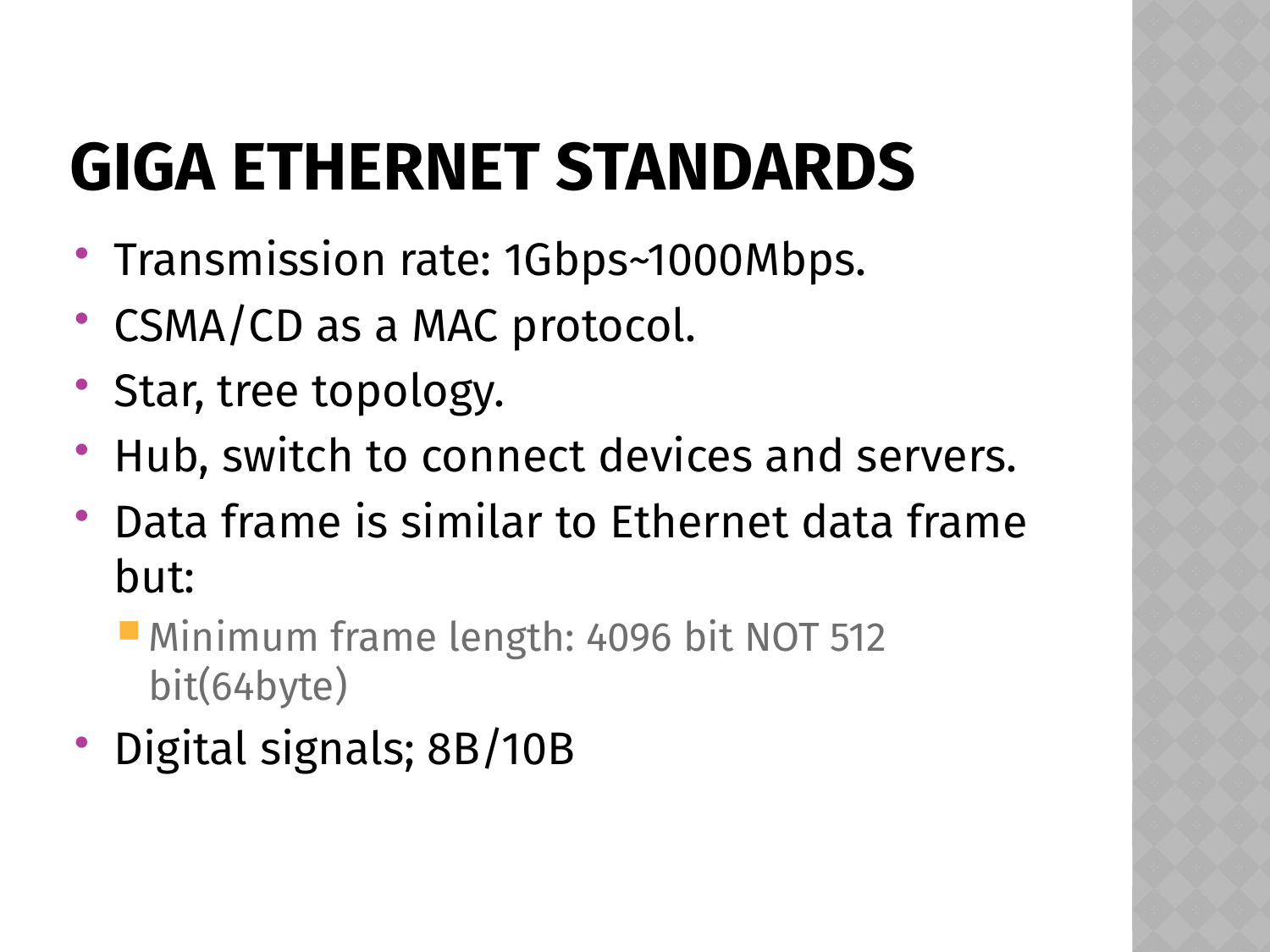

# Giga Ethernet standards
Transmission rate: 1Gbps~1000Mbps.
CSMA/CD as a MAC protocol.
Star, tree topology.
Hub, switch to connect devices and servers.
Data frame is similar to Ethernet data frame but:
Minimum frame length: 4096 bit NOT 512 bit(64byte)
Digital signals; 8B/10B